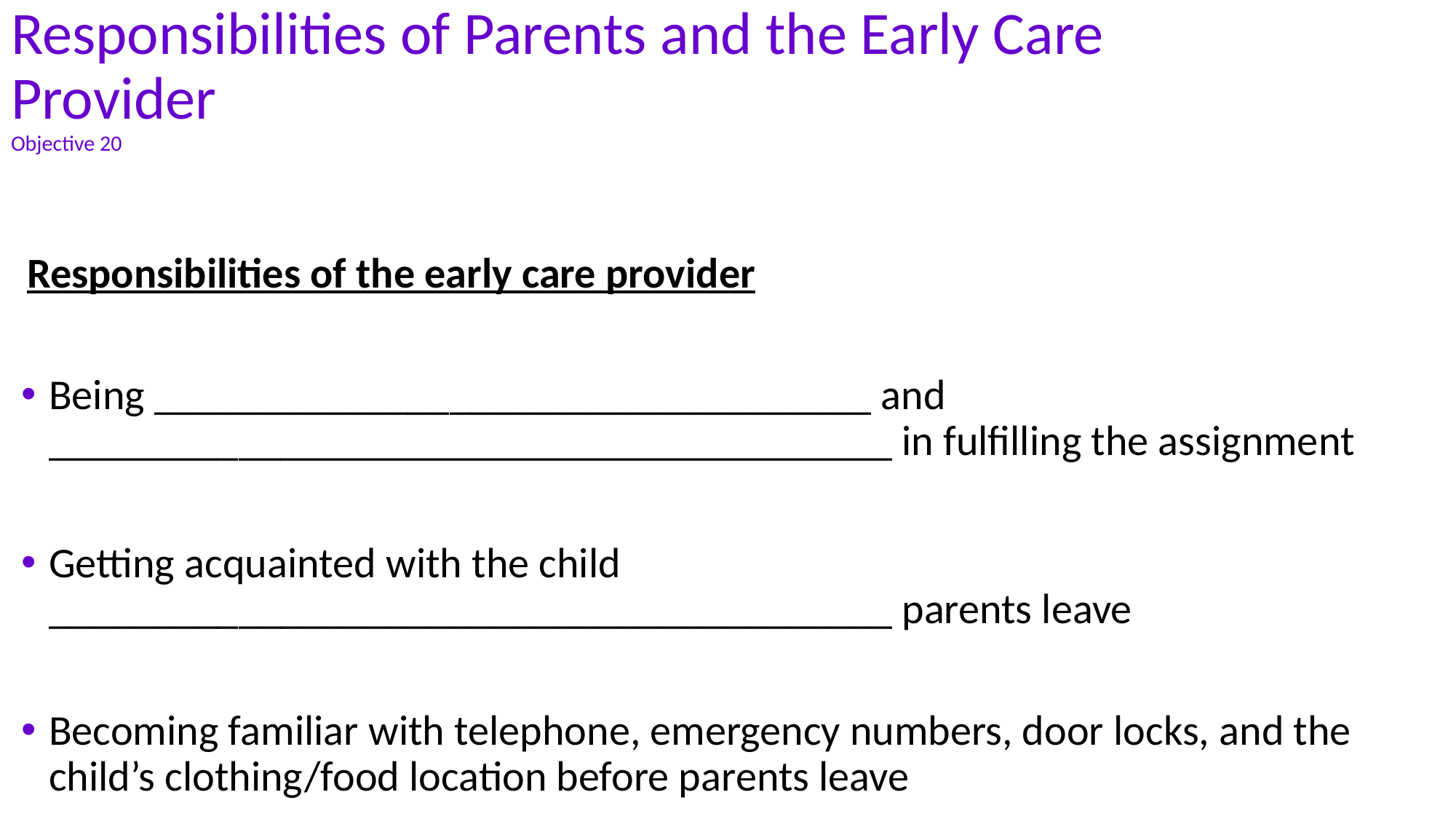

# Responsibilities of Parents and the Early Care Provider Objective 20
Responsibilities of the early care provider

Being __________________________________ and ________________________________________ in fulfilling the assignment

Getting acquainted with the child ________________________________________ parents leave

Becoming familiar with telephone, emergency numbers, door locks, and the child’s clothing/food location before parents leave